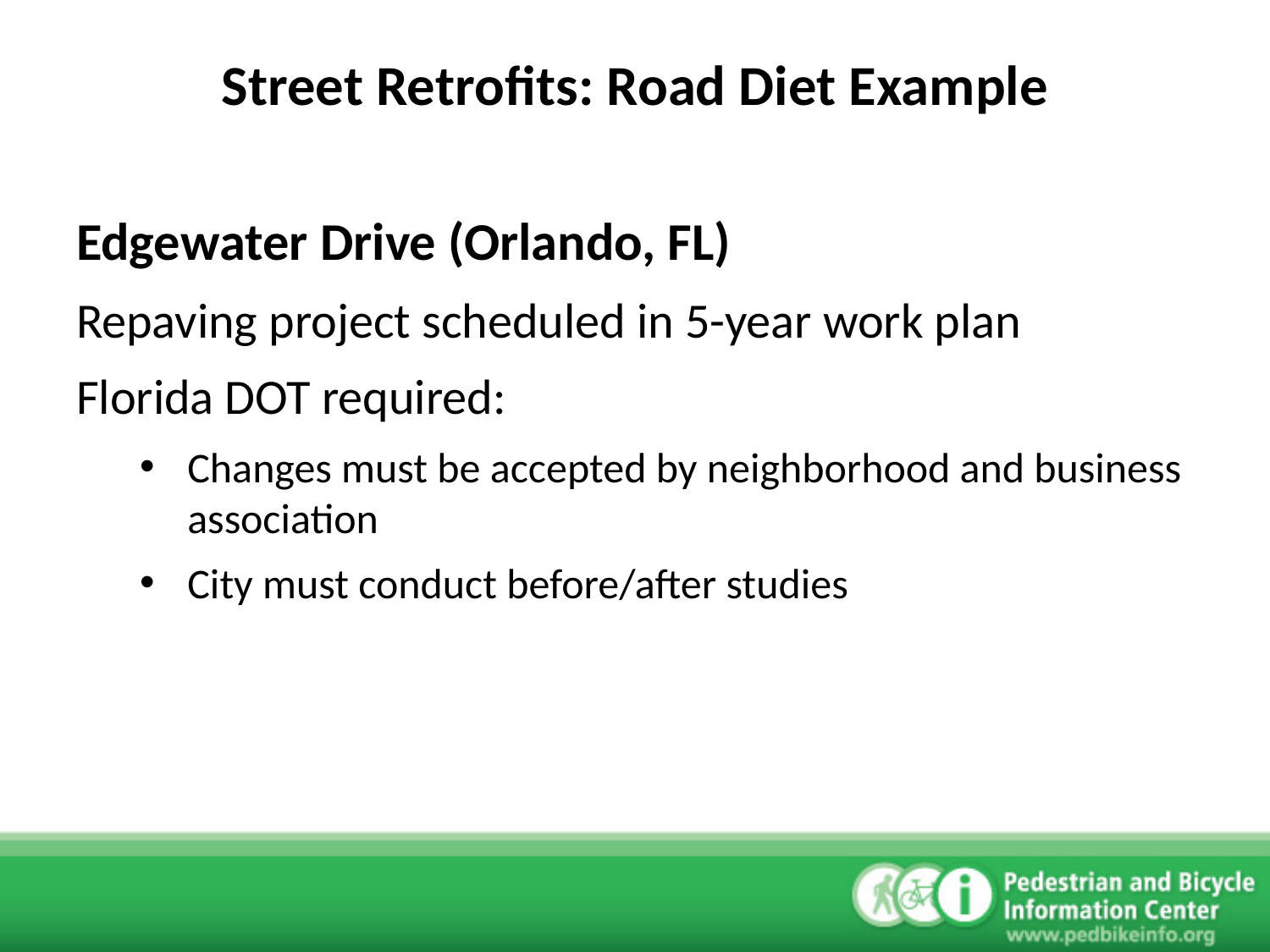

Street Retrofits: Road Diet Example

Edgewater Drive (Orlando, FL)
Repaving project scheduled in 5-year work plan
Florida DOT required:
Changes must be accepted by neighborhood and business association
City must conduct before/after studies